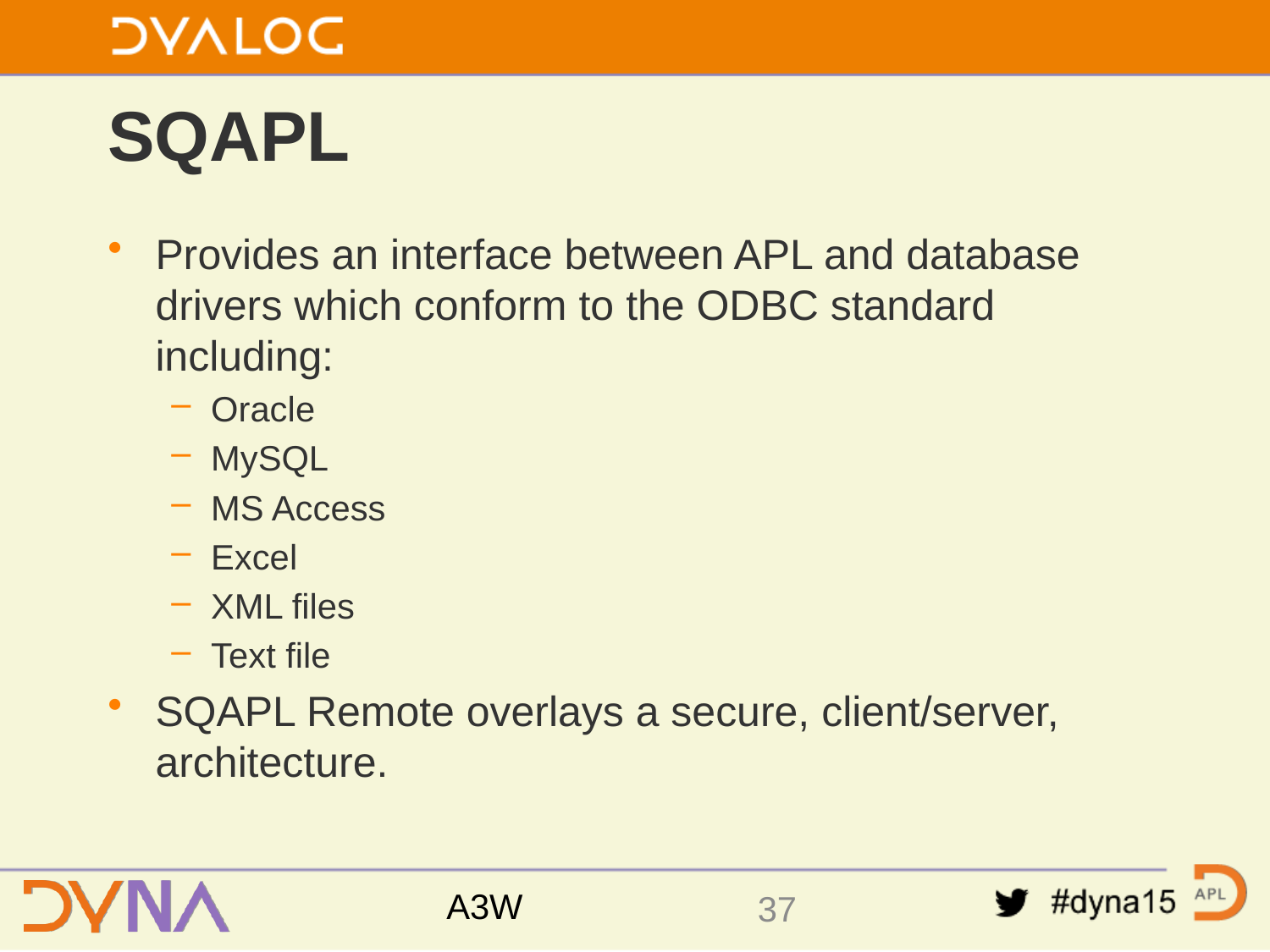

# SQAPL
Provides an interface between APL and database drivers which conform to the ODBC standard including:
Oracle
MySQL
MS Access
Excel
XML files
Text file
SQAPL Remote overlays a secure, client/server, architecture.

37
A3W